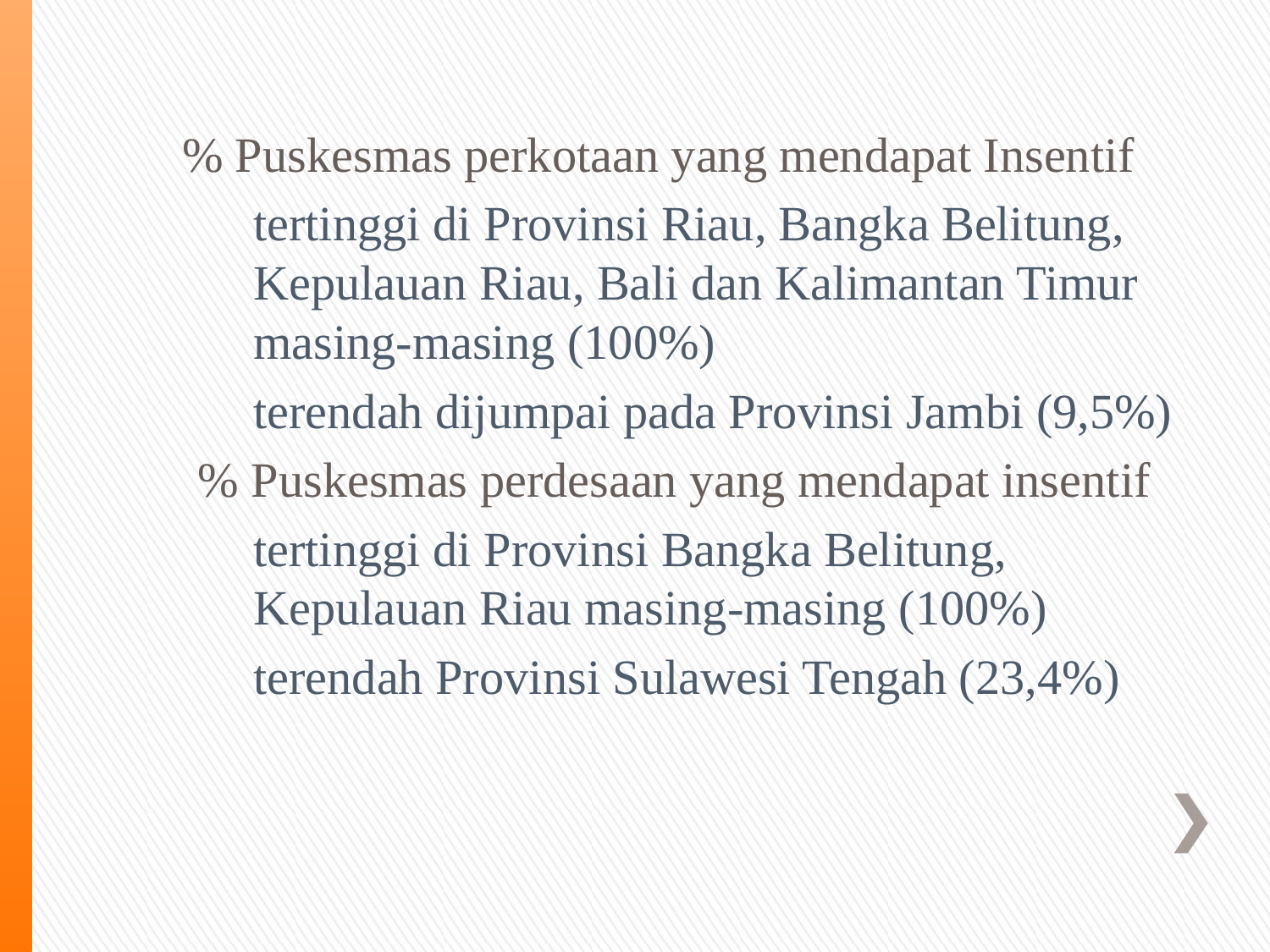

% Puskesmas perkotaan yang mendapat Insentif
tertinggi di Provinsi Riau, Bangka Belitung, Kepulauan Riau, Bali dan Kalimantan Timur masing-masing (100%)
terendah dijumpai pada Provinsi Jambi (9,5%)
% Puskesmas perdesaan yang mendapat insentif
tertinggi di Provinsi Bangka Belitung, Kepulauan Riau masing-masing (100%)
terendah Provinsi Sulawesi Tengah (23,4%)